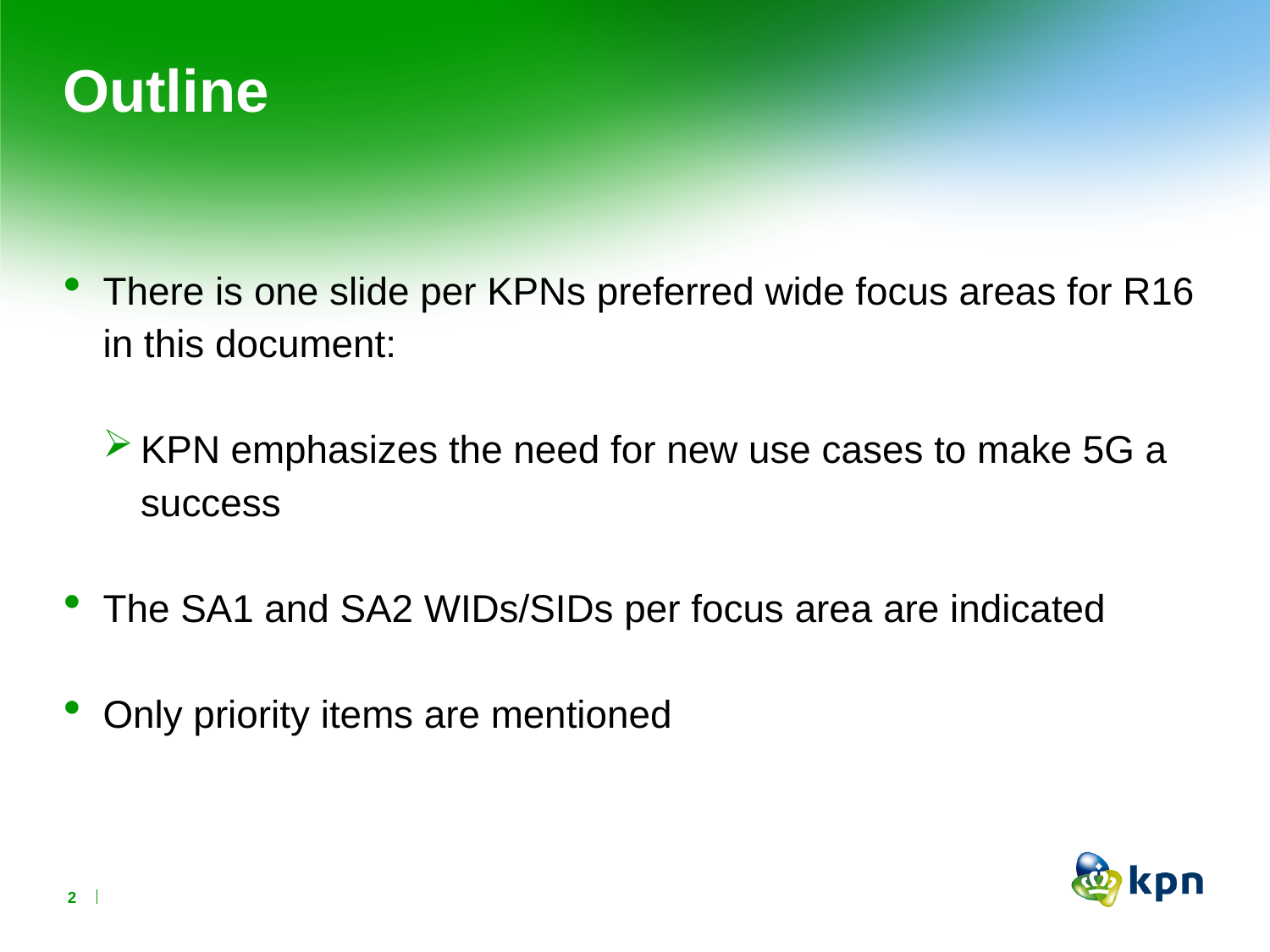

# Outline

There is one slide per KPNs preferred wide focus areas for R16 in this document:

KPN emphasizes the need for new use cases to make 5G a success

The SA1 and SA2 WIDs/SIDs per focus area are indicated

Only priority items are mentioned

2